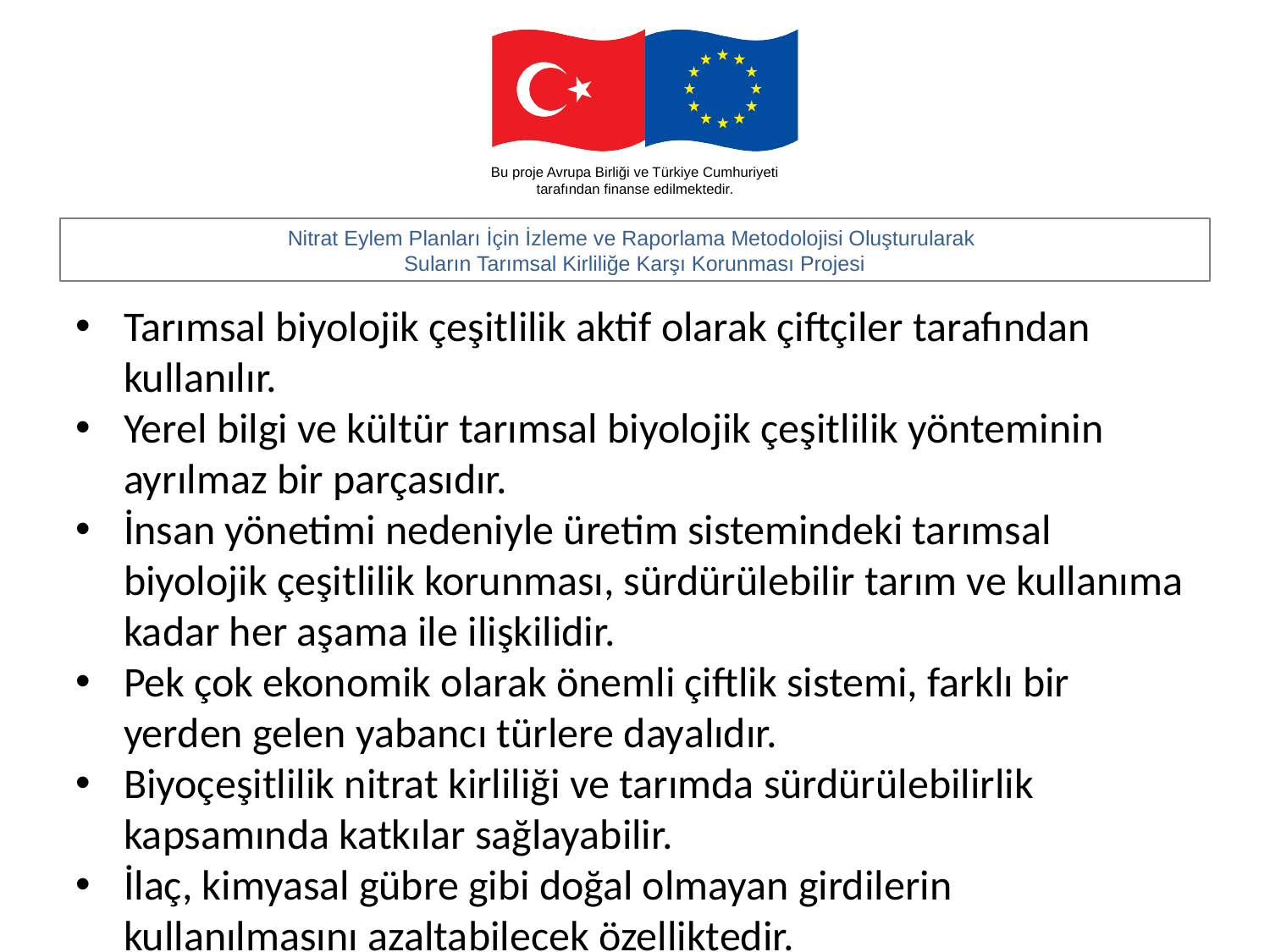

Tarımsal biyolojik çeşitlilik aktif olarak çiftçiler tarafından kullanılır.
Yerel bilgi ve kültür tarımsal biyolojik çeşitlilik yönteminin ayrılmaz bir parçasıdır.
İnsan yönetimi nedeniyle üretim sistemindeki tarımsal biyolojik çeşitlilik korunması, sürdürülebilir tarım ve kullanıma kadar her aşama ile ilişkilidir.
Pek çok ekonomik olarak önemli çiftlik sistemi, farklı bir yerden gelen yabancı türlere dayalıdır.
Biyoçeşitlilik nitrat kirliliği ve tarımda sürdürülebilirlik kapsamında katkılar sağlayabilir.
İlaç, kimyasal gübre gibi doğal olmayan girdilerin kullanılmasını azaltabilecek özelliktedir.